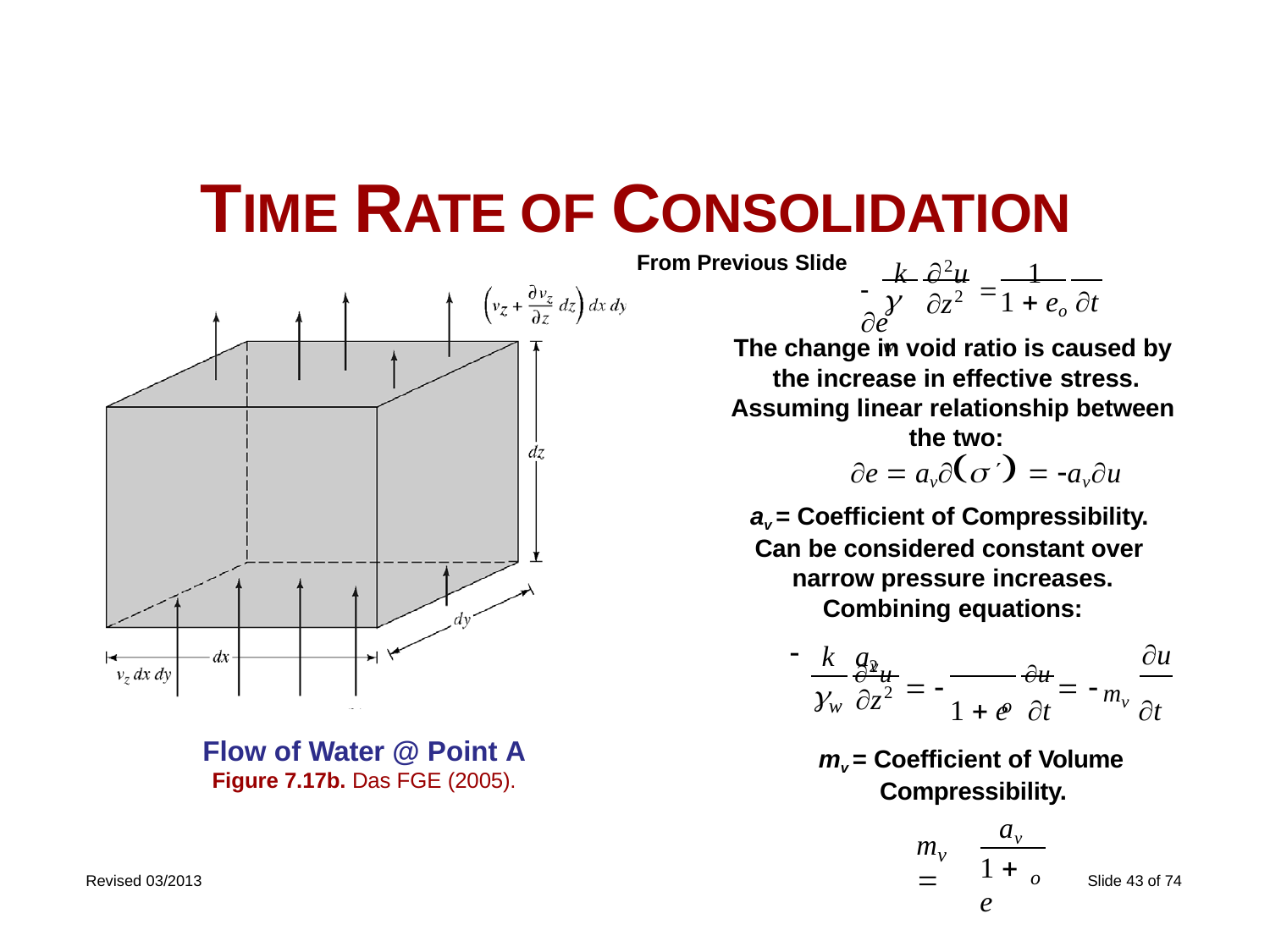

14.330 SOIL MECHANICS  Consolidation
# TIME RATE OF CONSOLIDATION
−	k	∂2u =	1	∂e
From Previous Slide
γ w
1 + eo  ∂t

∂z2

The change in void ratio is caused by  the increase in effective stress.
Assuming linear relationship between  the two:
∂e = av∂(σ ′) = −av∂u
av = Coefficient of Compressibility.  Can be considered constant over  narrow pressure increases.
Combining equations:
k	av
∂u
∂2u = −	∂u = −
γ
1 + e	∂t	mv ∂t

∂z2
w	o
Flow of Water @ Point A
Figure 7.17b. Das FGE (2005).
mv = Coefficient of Volume  Compressibility.
av
m	=
v
1 + e

o
Slide 43 of 74
Revised 03/2013